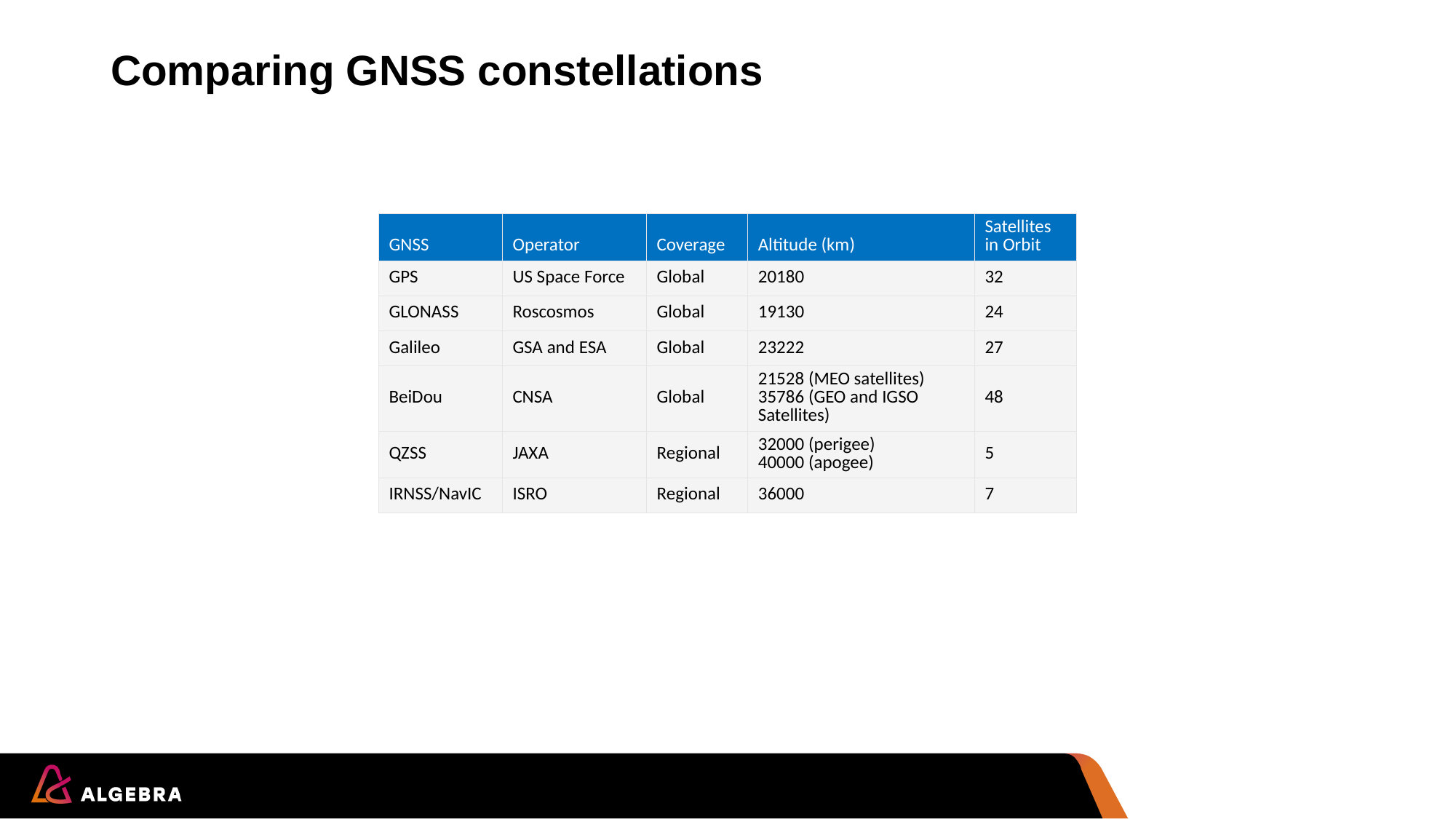

# Comparing GNSS constellations
| GNSS | Operator | Coverage | Altitude (km) | Satellites in Orbit |
| --- | --- | --- | --- | --- |
| GPS | US Space Force | Global | 20180 | 32 |
| GLONASS | Roscosmos | Global | 19130 | 24 |
| Galileo | GSA and ESA | Global | 23222 | 27 |
| BeiDou | CNSA | Global | 21528 (MEO satellites) 35786 (GEO and IGSO Satellites) | 48 |
| QZSS | JAXA | Regional | 32000 (perigee) 40000 (apogee) | 5 |
| IRNSS/NavIC | ISRO | Regional | 36000 | 7 |